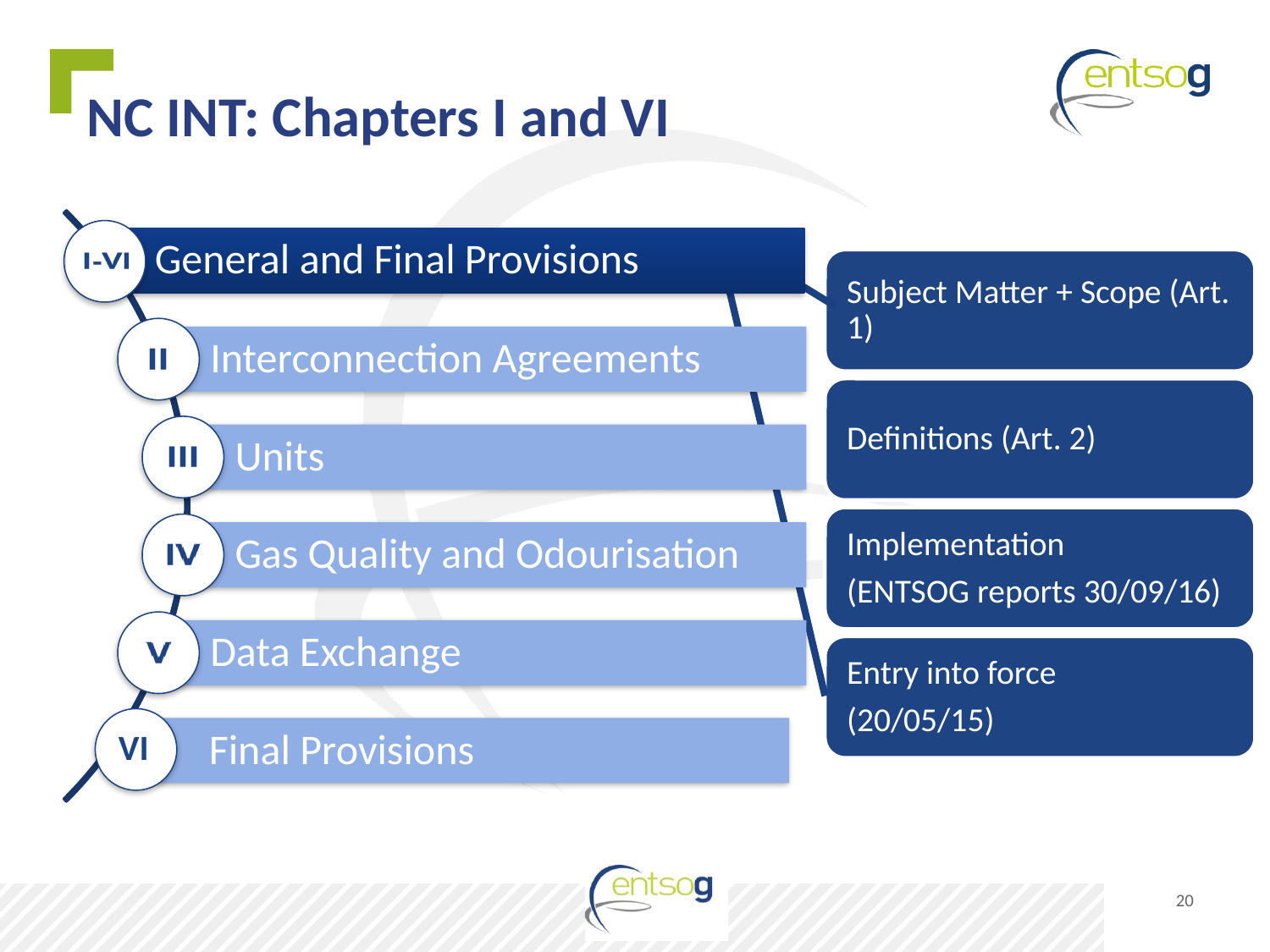

# NC INT: Chapters I and VI
General and Final Provisions
Interconnection Agreements
Units
Gas Quality and Odourisation
Data Exchange
Final Provisions
Subject Matter + Scope (Art. 1)
Definitions (Art. 2)
Implementation
(ENTSOG reports 30/09/16)
Entry into force
(20/05/15)
VI
20